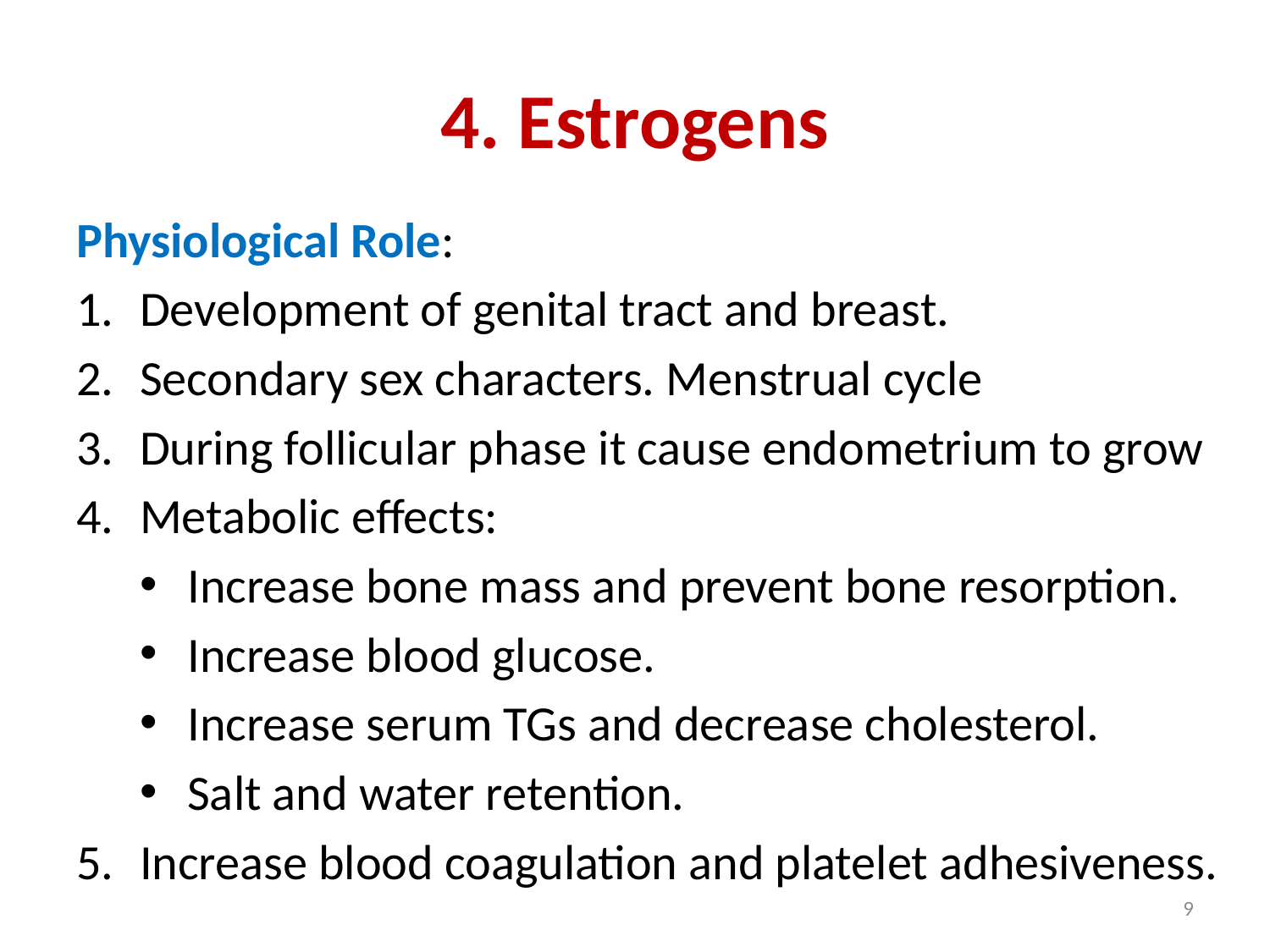

# 4. Estrogens
Physiological Role:
Development of genital tract and breast.
Secondary sex characters. Menstrual cycle
During follicular phase it cause endometrium to grow
Metabolic effects:
Increase bone mass and prevent bone resorption.
Increase blood glucose.
Increase serum TGs and decrease cholesterol.
Salt and water retention.
Increase blood coagulation and platelet adhesiveness.
9